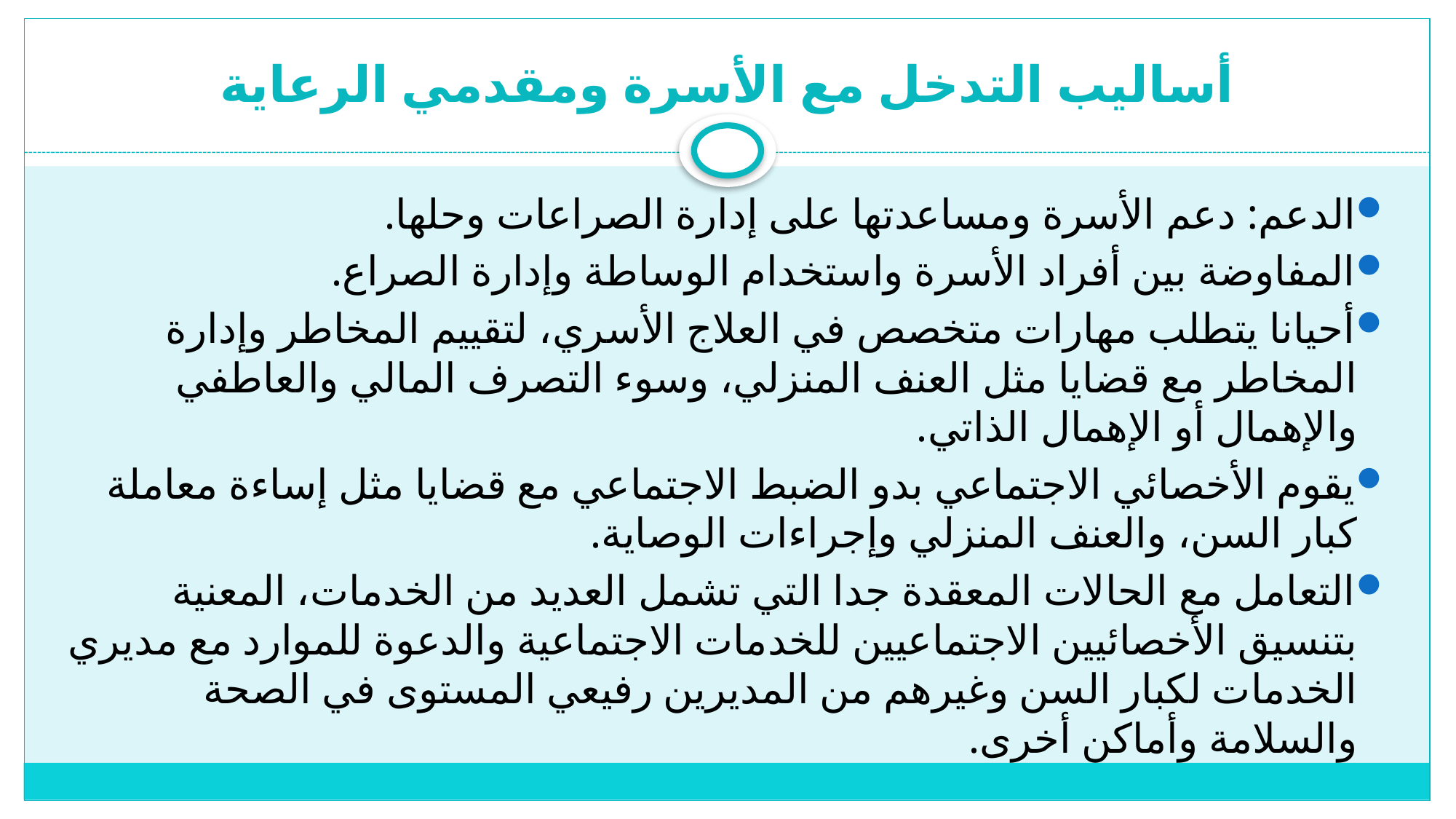

# أساليب التدخل مع الأسرة ومقدمي الرعاية
الدعم: دعم الأسرة ومساعدتها على إدارة الصراعات وحلها.
المفاوضة بين أفراد الأسرة واستخدام الوساطة وإدارة الصراع.
أحيانا يتطلب مهارات متخصص في العلاج الأسري، لتقييم المخاطر وإدارة المخاطر مع قضايا مثل العنف المنزلي، وسوء التصرف المالي والعاطفي والإهمال أو الإهمال الذاتي.
يقوم الأخصائي الاجتماعي بدو الضبط الاجتماعي مع قضايا مثل إساءة معاملة كبار السن، والعنف المنزلي وإجراءات الوصاية.
التعامل مع الحالات المعقدة جدا التي تشمل العديد من الخدمات، المعنية بتنسيق الأخصائيين الاجتماعيين للخدمات الاجتماعية والدعوة للموارد مع مديري الخدمات لكبار السن وغيرهم من المديرين رفيعي المستوى في الصحة والسلامة وأماكن أخرى.